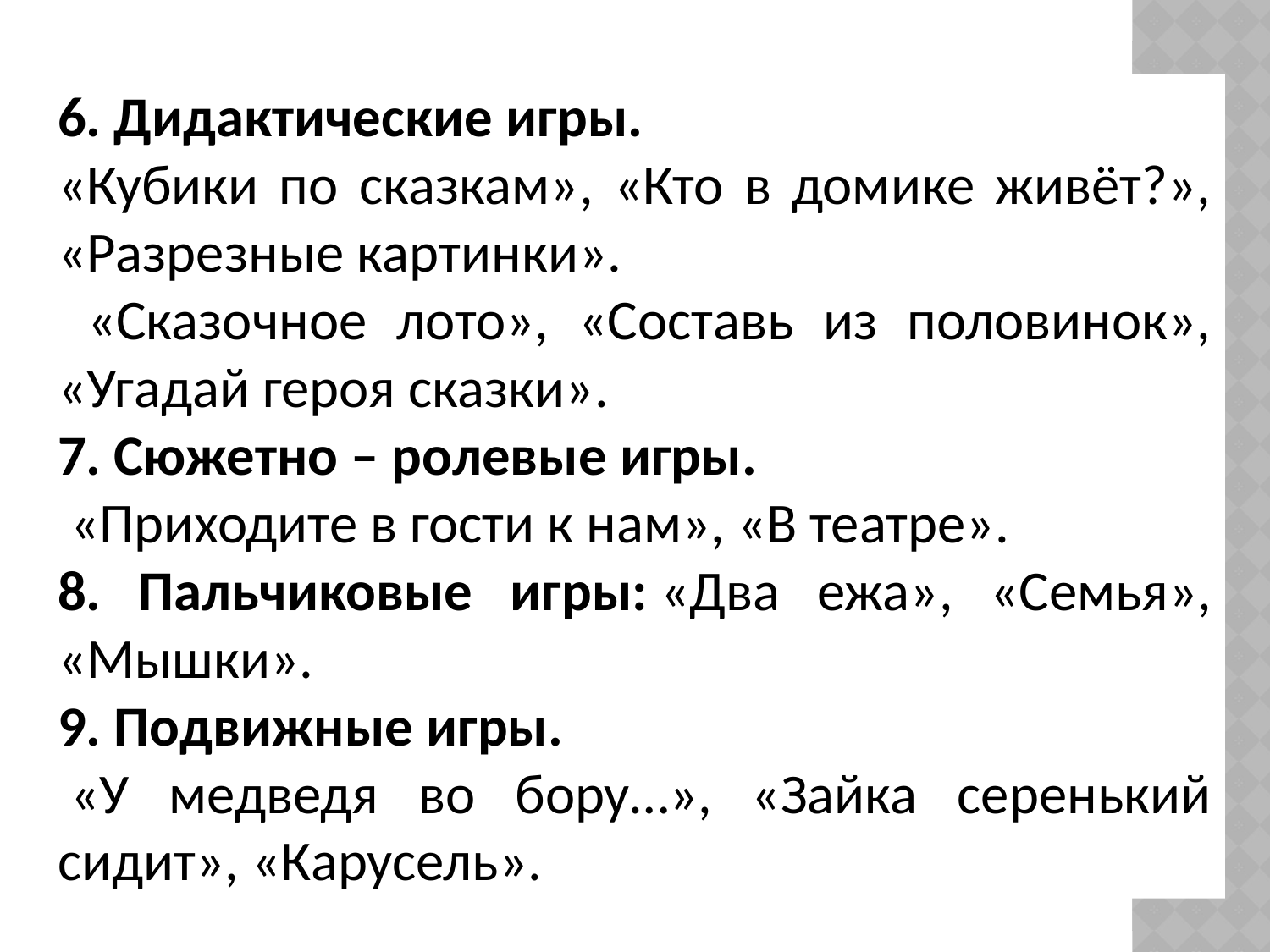

6. Дидактические игры.
«Кубики по сказкам», «Кто в домике живёт?», «Разрезные картинки».
 «Сказочное лото», «Составь из половинок», «Угадай героя сказки».
7. Сюжетно – ролевые игры.
 «Приходите в гости к нам», «В театре».
8. Пальчиковые игры: «Два ежа», «Семья», «Мышки».
9. Подвижные игры.
 «У медведя во бору…», «Зайка серенький сидит», «Карусель».